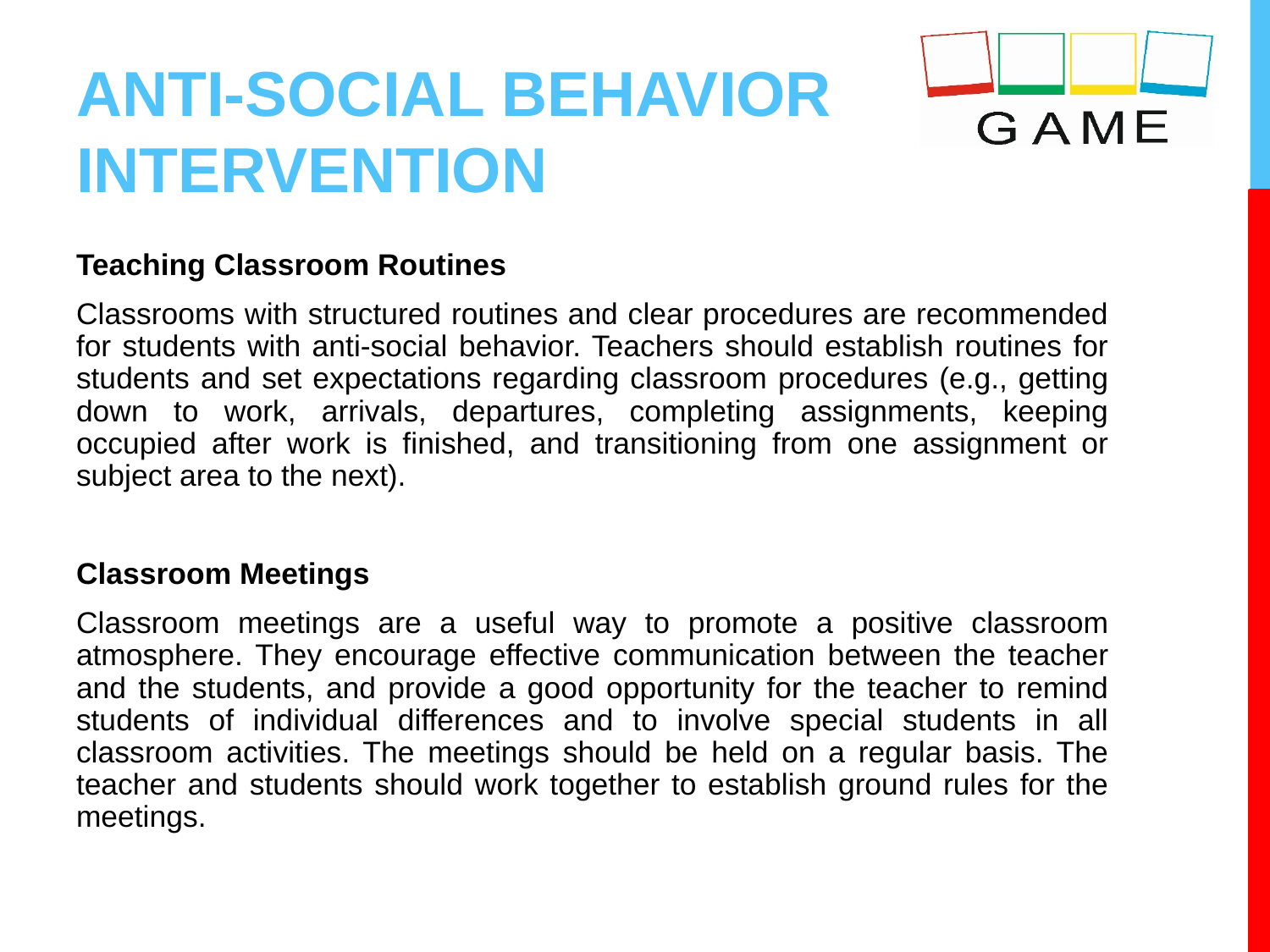

# ANTI-SOCIAL BEHAVIOR INTERVENTION
Teaching Classroom Routines
Classrooms with structured routines and clear procedures are recommended for students with anti-social behavior. Teachers should establish routines for students and set expectations regarding classroom procedures (e.g., getting down to work, arrivals, departures, completing assignments, keeping occupied after work is finished, and transitioning from one assignment or subject area to the next).

Classroom Meetings
Classroom meetings are a useful way to promote a positive classroom atmosphere. They encourage effective communication between the teacher and the students, and provide a good opportunity for the teacher to remind students of individual differences and to involve special students in all classroom activities. The meetings should be held on a regular basis. The teacher and students should work together to establish ground rules for the meetings.